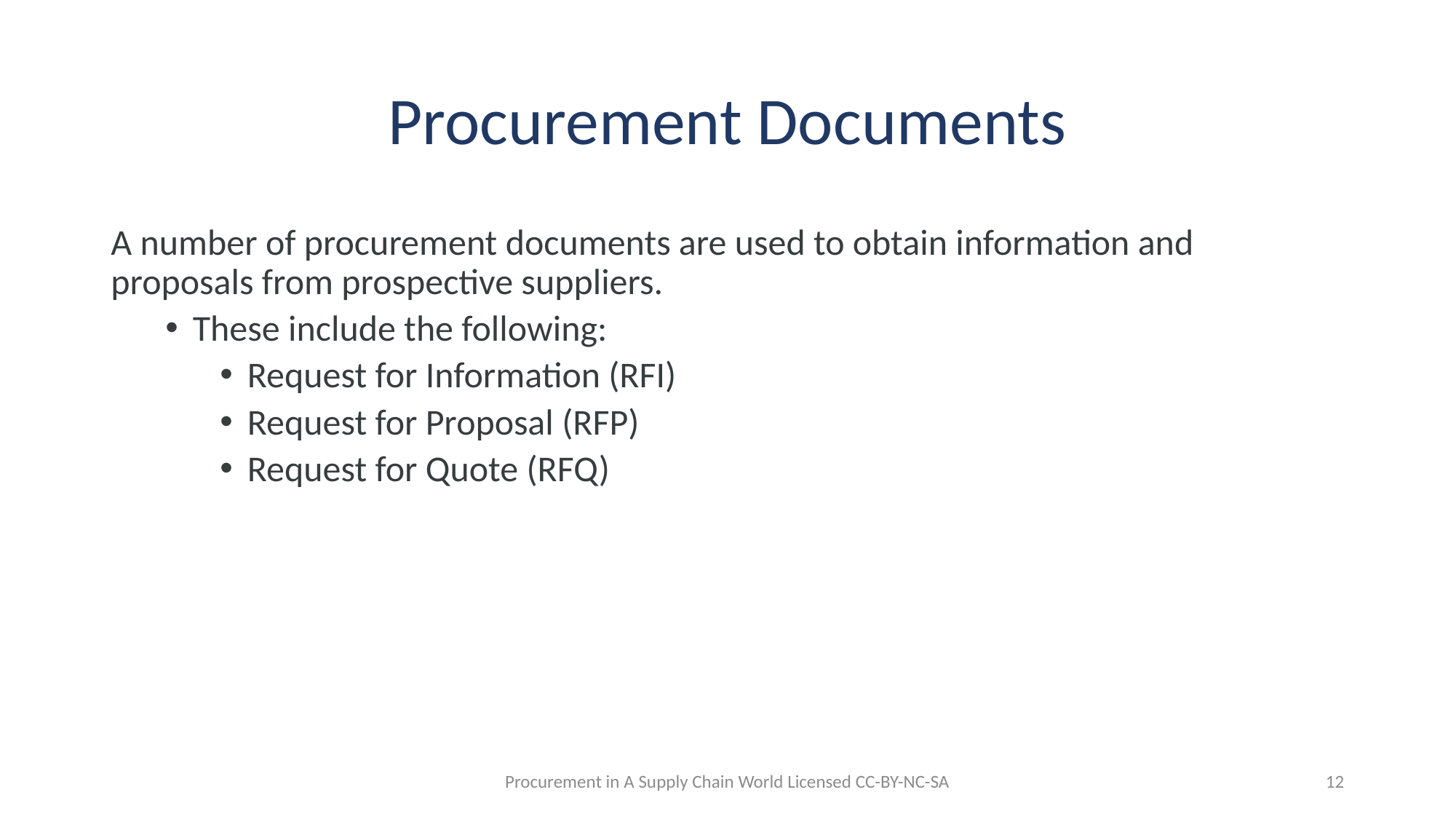

# Procurement Documents
A number of procurement documents are used to obtain information and proposals from prospective suppliers.
These include the following:
Request for Information (RFI)
Request for Proposal (RFP)
Request for Quote (RFQ)
Procurement in A Supply Chain World Licensed CC-BY-NC-SA
12